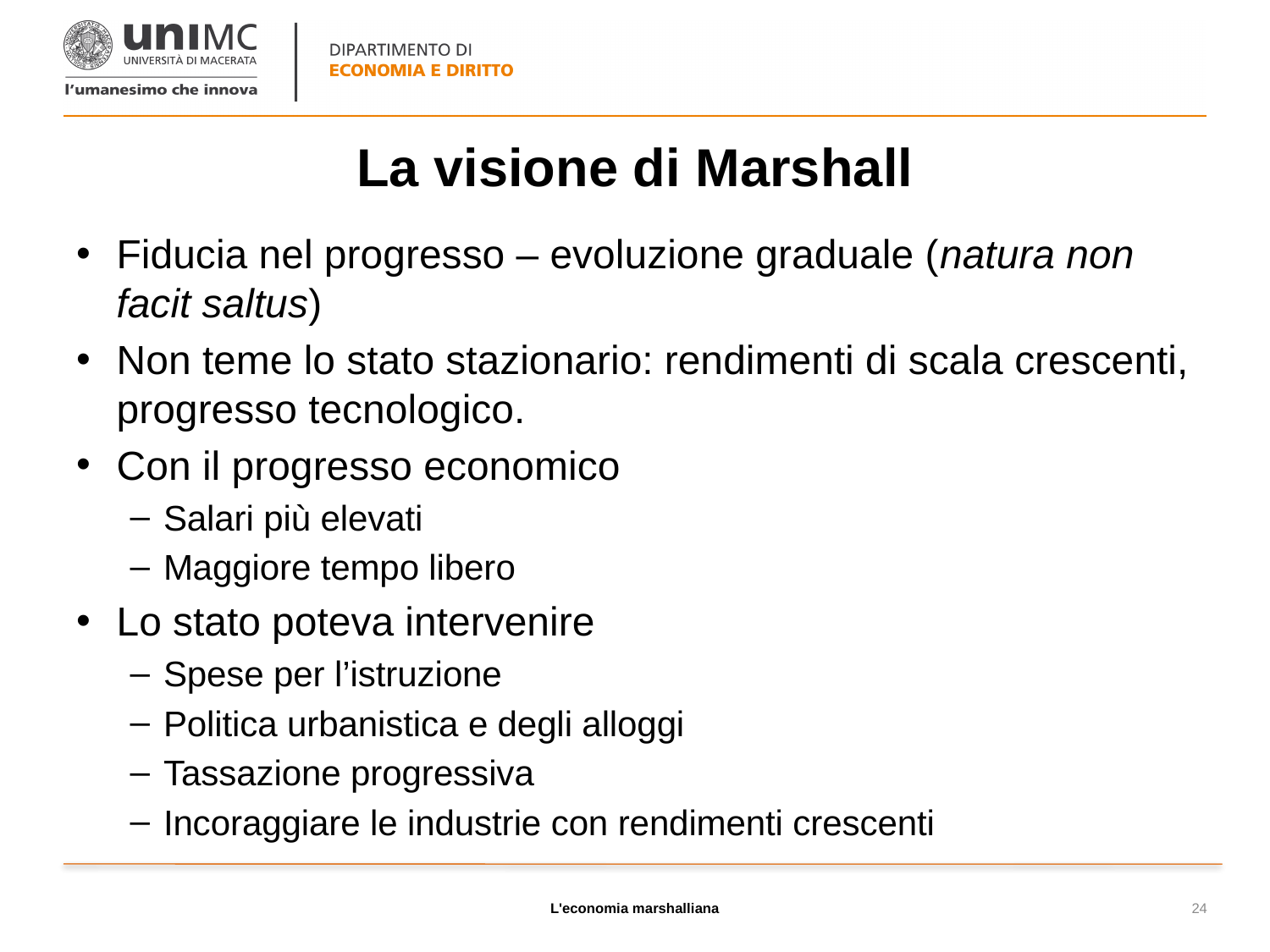

# La visione di Marshall
Fiducia nel progresso – evoluzione graduale (natura non facit saltus)
Non teme lo stato stazionario: rendimenti di scala crescenti, progresso tecnologico.
Con il progresso economico
Salari più elevati
Maggiore tempo libero
Lo stato poteva intervenire
Spese per l’istruzione
Politica urbanistica e degli alloggi
Tassazione progressiva
Incoraggiare le industrie con rendimenti crescenti
L'economia marshalliana
24